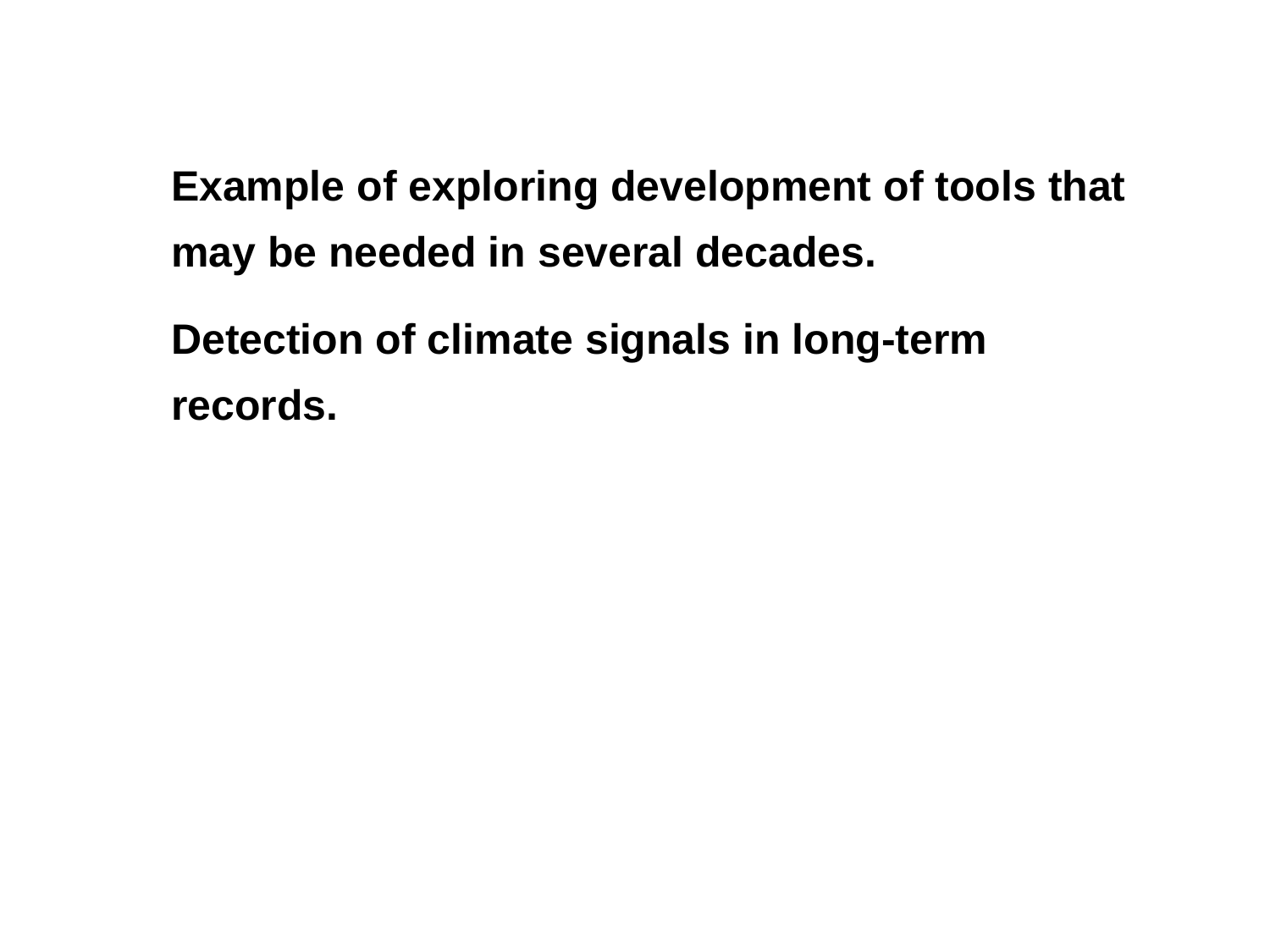

Example of exploring development of tools that may be needed in several decades.
Detection of climate signals in long-term records.